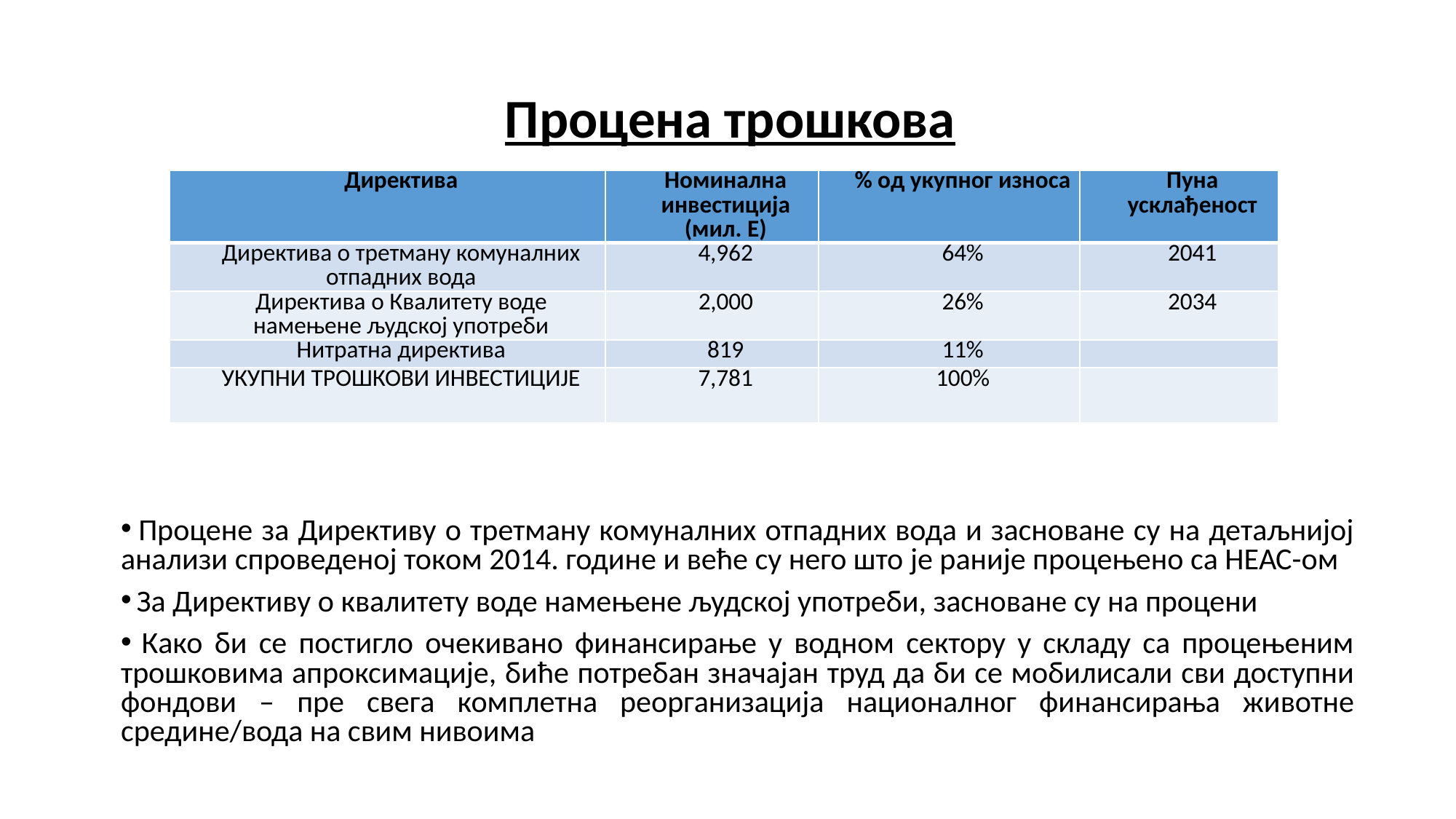

Процена трошкова
| Директива | Номинална инвестиција (мил. Е) | % од укупног износа | Пуна усклађеност |
| --- | --- | --- | --- |
| Директива о третману комуналних отпадних вода | 4,962 | 64% | 2041 |
| Директива о Квалитету воде намењене људској употреби | 2,000 | 26% | 2034 |
| Нитратна директива | 819 | 11% |  |
| УКУПНИ ТРОШКОВИ ИНВЕСТИЦИЈЕ | 7,781 | 100% |  |

 Процене за Директиву о третману комуналних отпадних вода и засноване су на детаљнијој анализи спроведеној током 2014. године и веће су него што је раније процењено са НЕАС-ом
 За Директиву о квалитету воде намењене људској употреби, засноване су на процени
 Како би се постигло очекивано финансирање у водном сектору у складу са процењеним трошковима апроксимације, биће потребан значајан труд да би се мобилисали сви доступни фондови – пре свега комплетна реорганизација националног финансирања животне средине/вода на свим нивоима